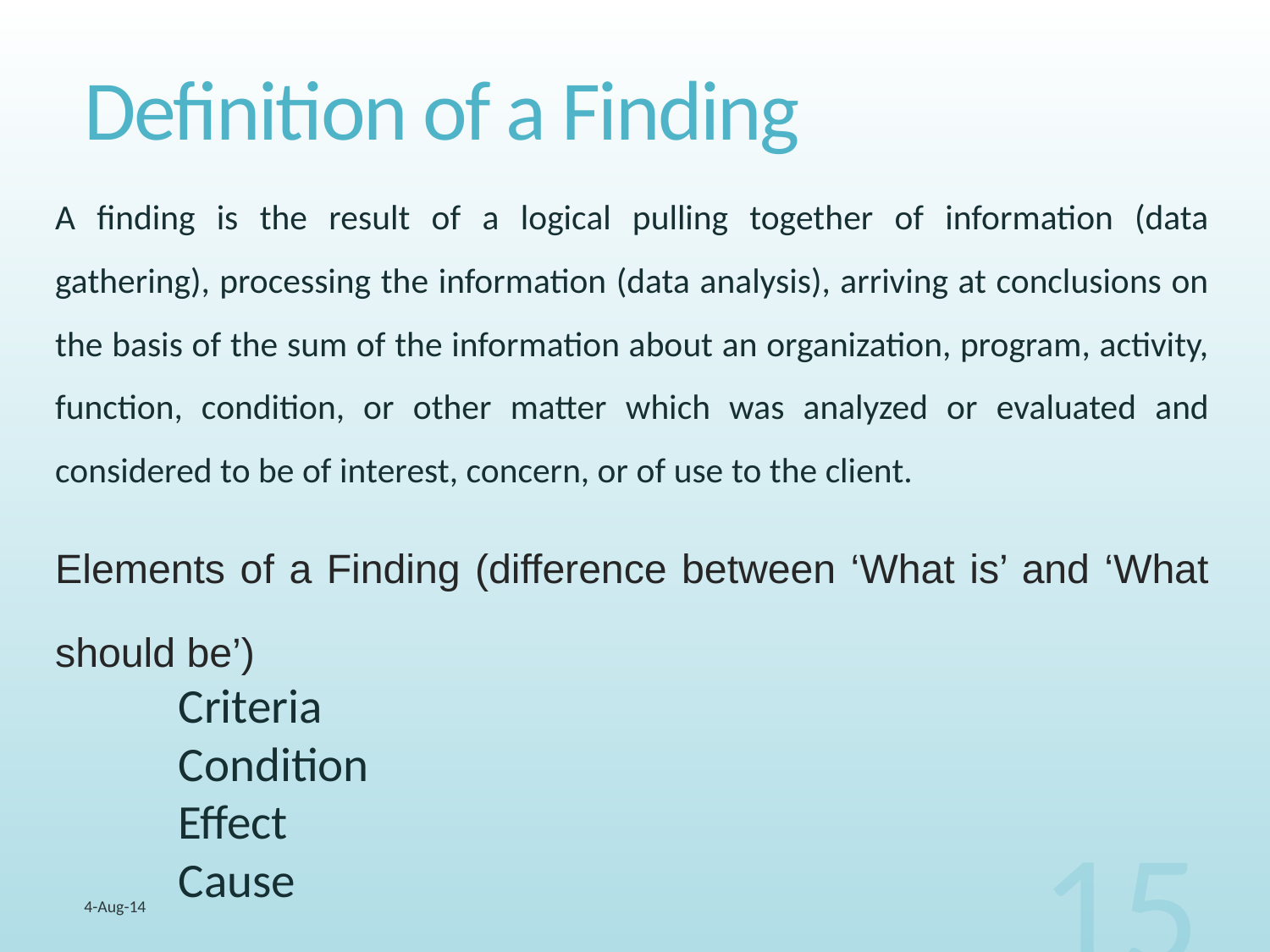

# Definition of a Finding
A finding is the result of a logical pulling together of information (data gathering), processing the information (data analysis), arriving at conclusions on the basis of the sum of the information about an organization, program, activity, function, condition, or other matter which was analyzed or evaluated and considered to be of interest, concern, or of use to the client.
Elements of a Finding (difference between ‘What is’ and ‘What should be’)
Criteria
Condition
Effect
Cause

15
4-Aug-14